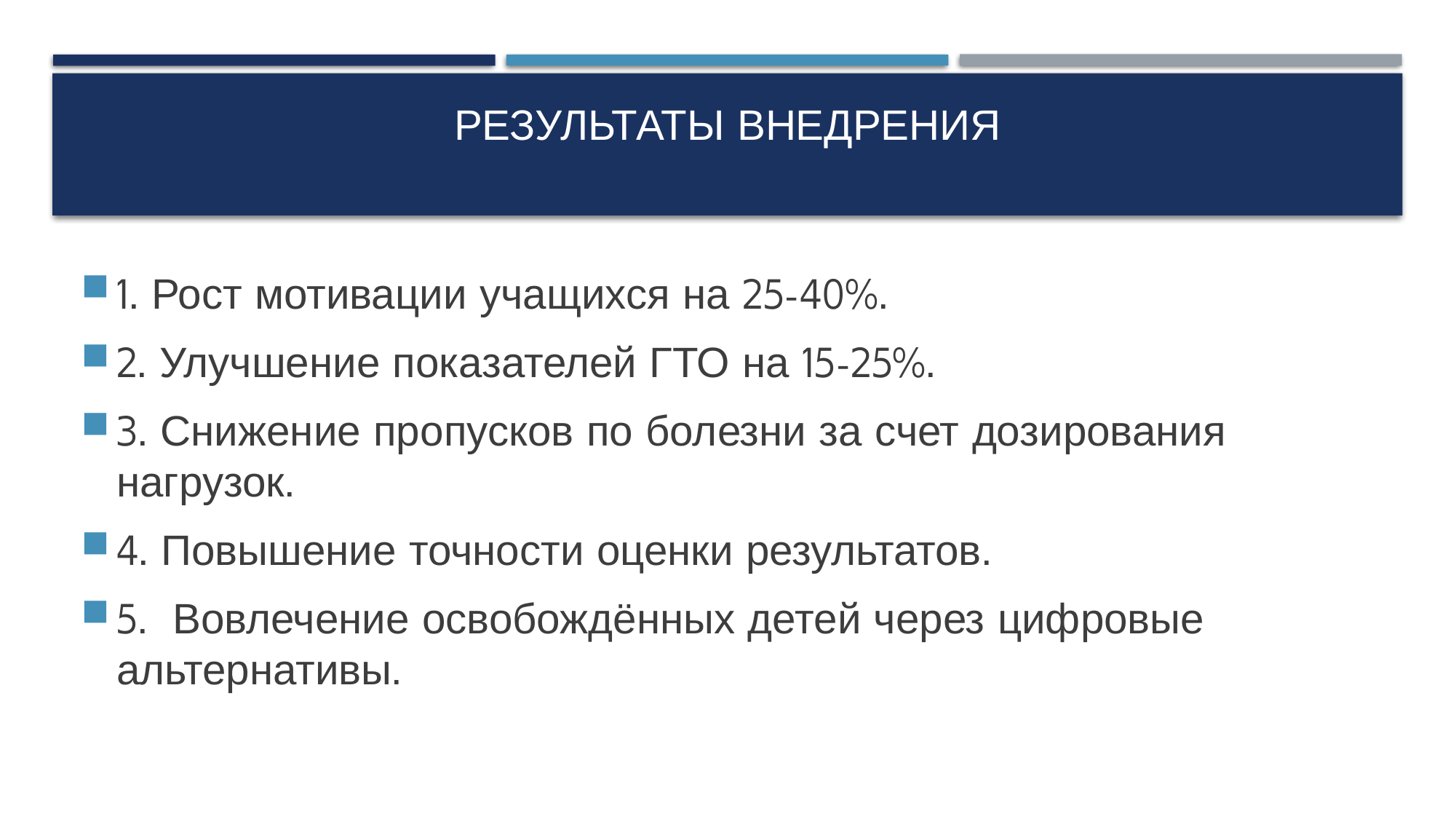

# Результаты внедрения
1. Рост мотивации учащихся на 25-40%.
2. Улучшение показателей ГТО на 15-25%.
3. Снижение пропусков по болезни за счет дозирования нагрузок.
4. Повышение точности оценки результатов.
5.  Вовлечение освобождённых детей через цифровые альтернативы.